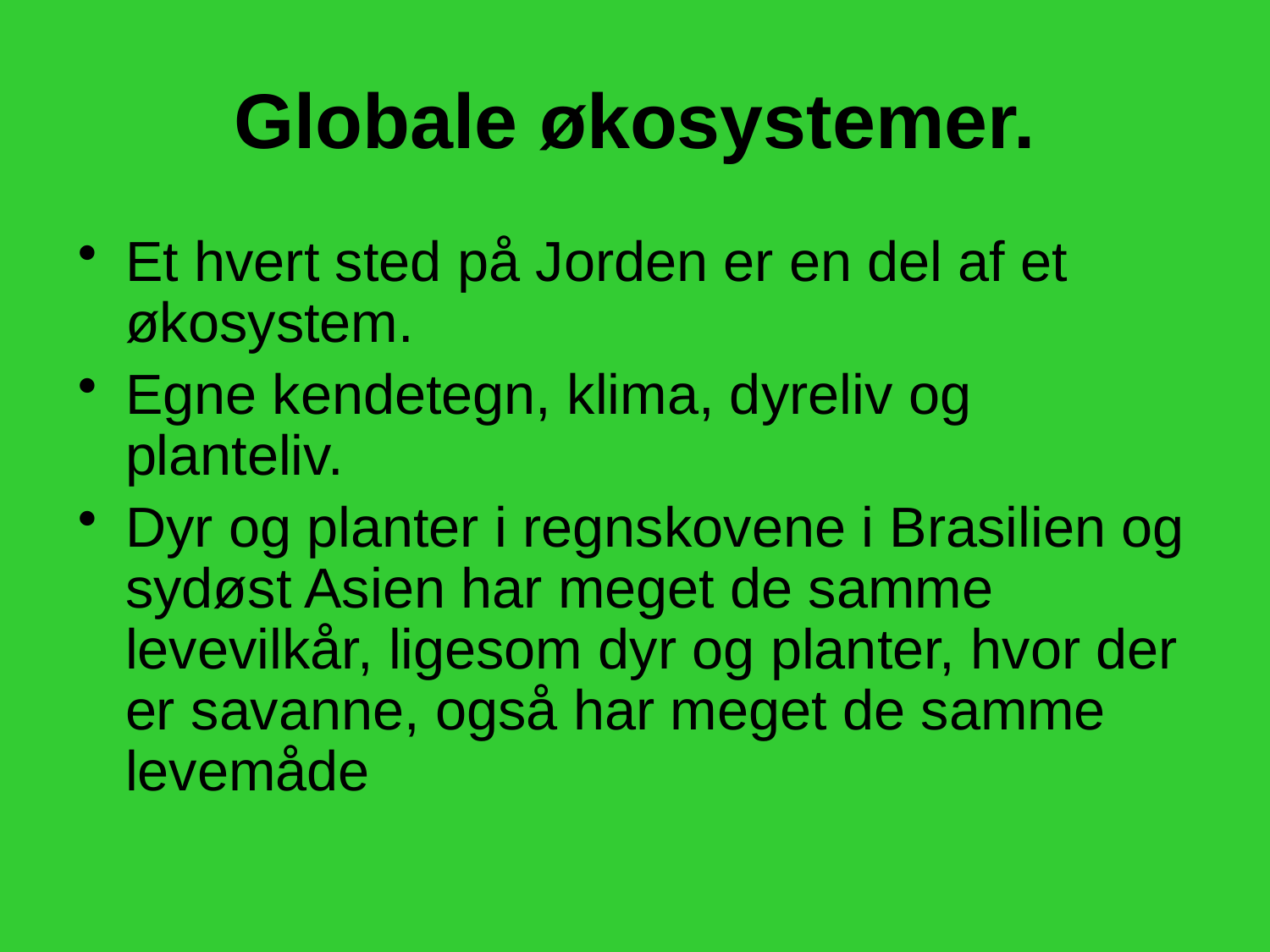

# Globale økosystemer.
Et hvert sted på Jorden er en del af et økosystem.
Egne kendetegn, klima, dyreliv og planteliv.
Dyr og planter i regnskovene i Brasilien og sydøst Asien har meget de samme levevilkår, ligesom dyr og planter, hvor der er savanne, også har meget de samme levemåde